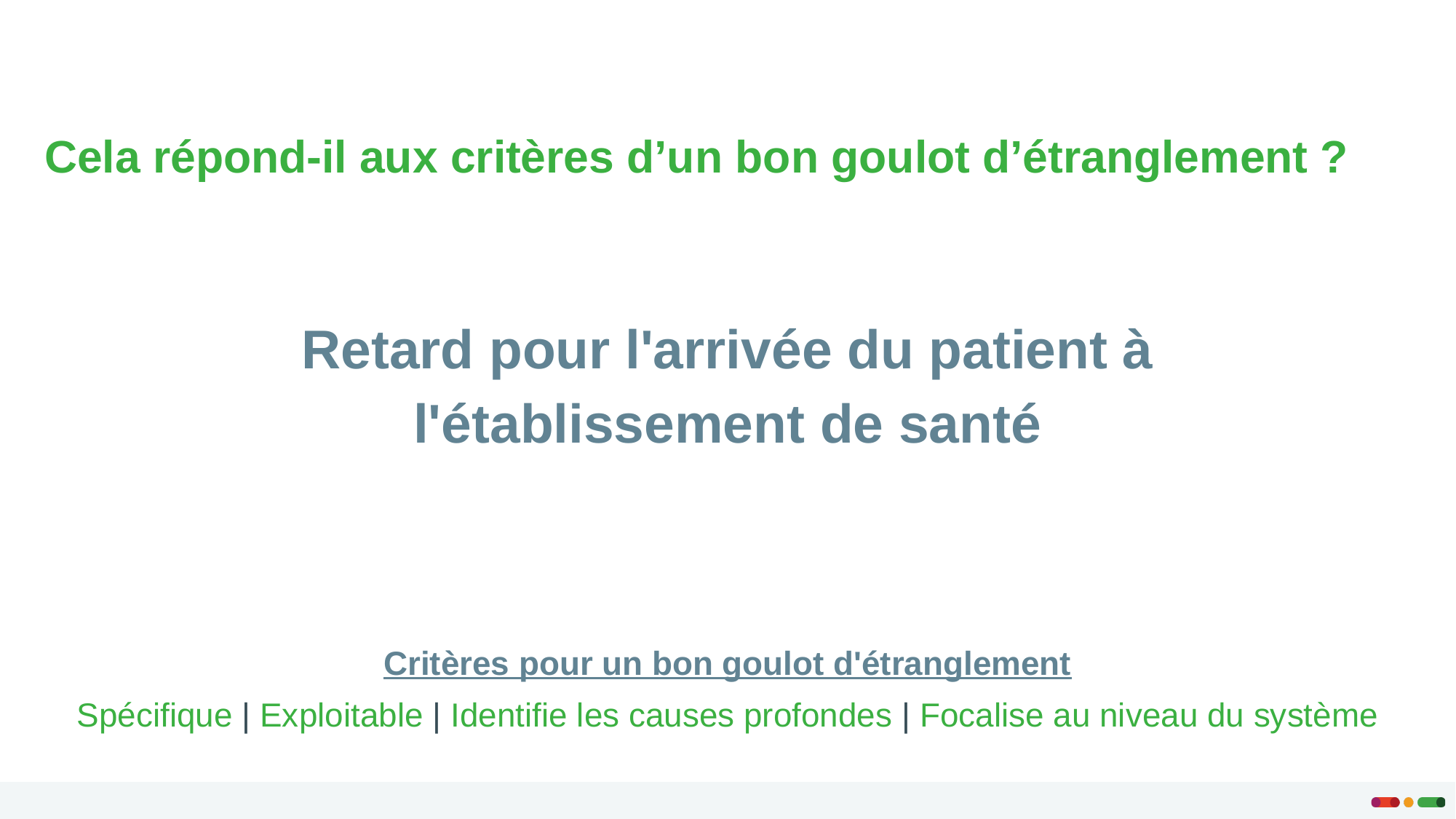

Cela répond-il aux critères d’un bon goulot d’étranglement ?
Retard pour l'arrivée du patient à l'établissement de santé
Critères pour un bon goulot d'étranglement
Spécifique | Exploitable | Identifie les causes profondes | Focalise au niveau du système